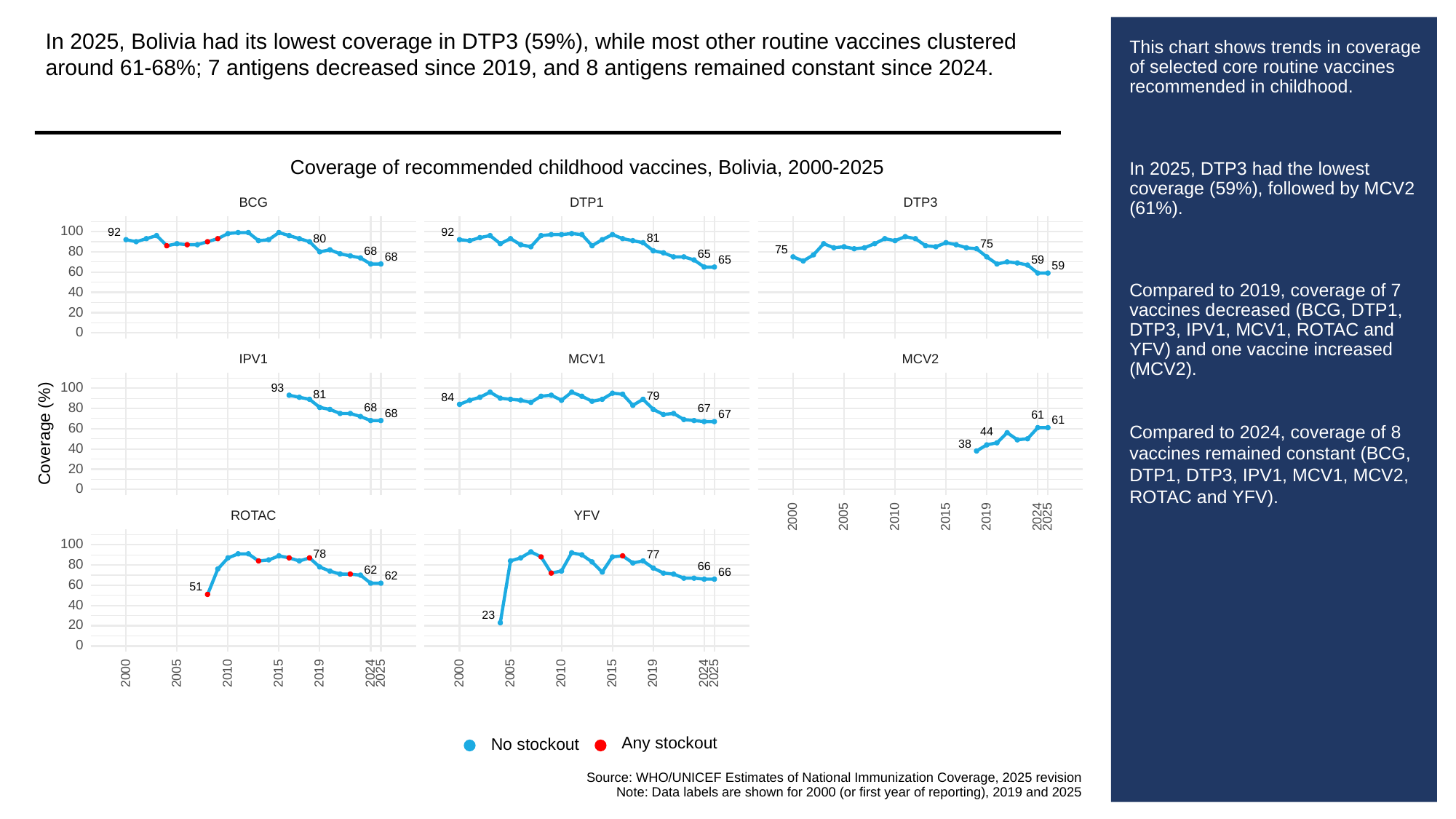

In 2025, Bolivia had its lowest coverage in DTP3 (59%), while most other routine vaccines clustered around 61-68%; 7 antigens decreased since 2019, and 8 antigens remained constant since 2024.
# This chart shows trends in coverage of selected core routine vaccines recommended in childhood.

In 2025, DTP3 had the lowest coverage (59%), followed by MCV2 (61%).

Compared to 2019, coverage of 7 vaccines decreased (BCG, DTP1, DTP3, IPV1, MCV1, ROTAC and YFV) and one vaccine increased (MCV2).

Compared to 2024, coverage of 8 vaccines remained constant (BCG, DTP1, DTP3, IPV1, MCV1, MCV2, ROTAC and YFV).

Coverage of recommended childhood vaccines, Bolivia, 2000-2025
BCG
DTP3
DTP1

100
92
92

81

80

75

75

80
68

65

68

65
59

59

60

40

20

0

MCV1
MCV2
IPV1

100
93

81

79

84

80
68
67

68
67
61

61

60

Coverage (%)

44

38

40

20

0

ROTAC
YFV
2000
2005
2010
2015
2019
2024
2025

100

78

77

80

66

62

66

62

60

51

40

23

20

0

2000
2005
2010
2015
2019
2024
2025
2000
2005
2010
2015
2019
2024
2025
Any stockout
No stockout

Source: WHO/UNICEF Estimates of National Immunization Coverage, 2025 revision
Note: Data labels are shown for 2000 (or first year of reporting), 2019 and 2025